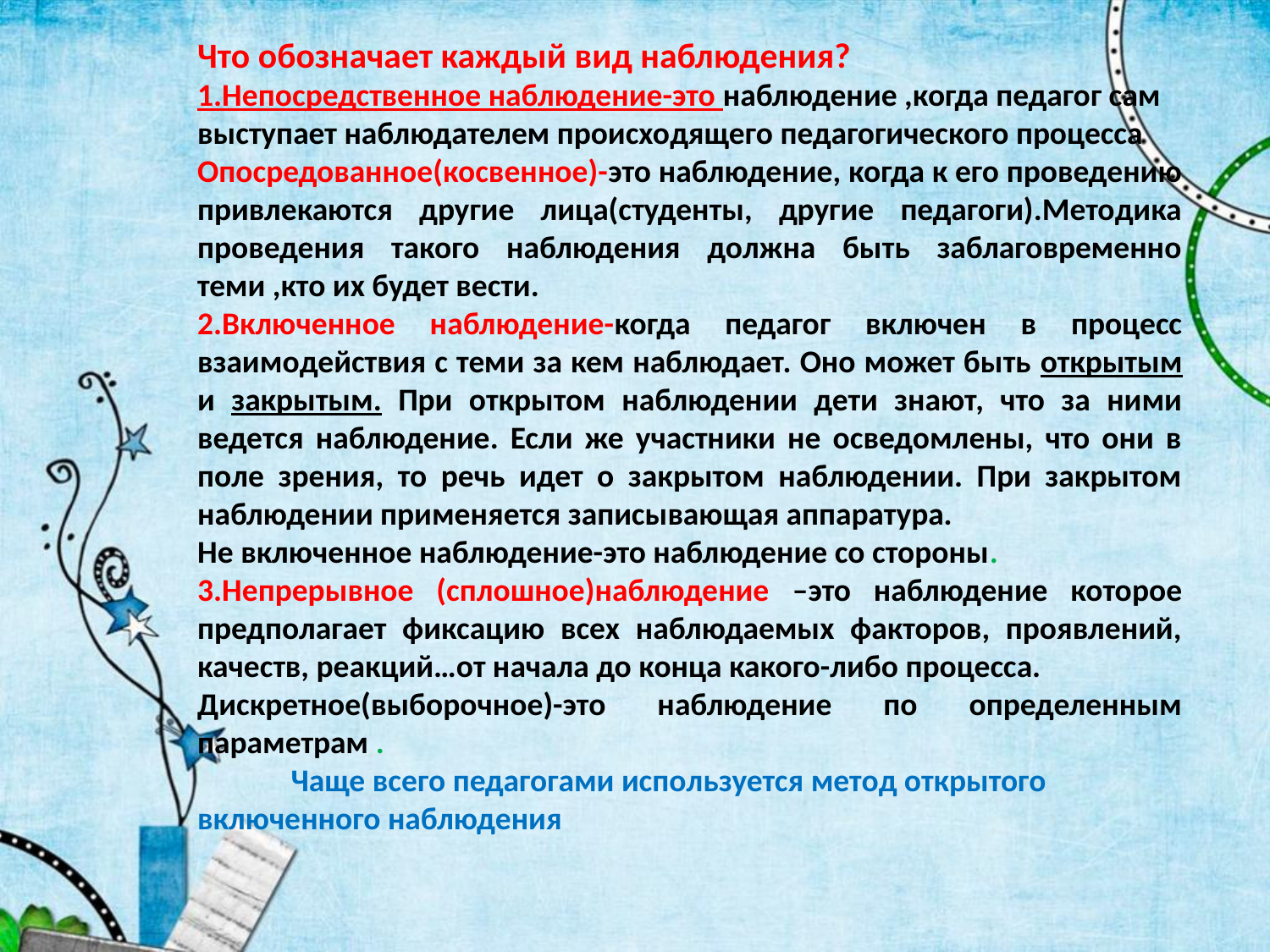

Что обозначает каждый вид наблюдения?
1.Непосредственное наблюдение-это наблюдение ,когда педагог сам выступает наблюдателем происходящего педагогического процесса
Опосредованное(косвенное)-это наблюдение, когда к его проведению привлекаются другие лица(студенты, другие педагоги).Методика проведения такого наблюдения должна быть заблаговременно теми ,кто их будет вести.
2.Включенное наблюдение-когда педагог включен в процесс взаимодействия с теми за кем наблюдает. Оно может быть открытым и закрытым. При открытом наблюдении дети знают, что за ними ведется наблюдение. Если же участники не осведомлены, что они в поле зрения, то речь идет о закрытом наблюдении. При закрытом наблюдении применяется записывающая аппаратура.
Не включенное наблюдение-это наблюдение со стороны.
3.Непрерывное (сплошное)наблюдение –это наблюдение которое предполагает фиксацию всех наблюдаемых факторов, проявлений, качеств, реакций…от начала до конца какого-либо процесса.
Дискретное(выборочное)-это наблюдение по определенным параметрам .
             Чаще всего педагогами используется метод открытого     включенного наблюдения